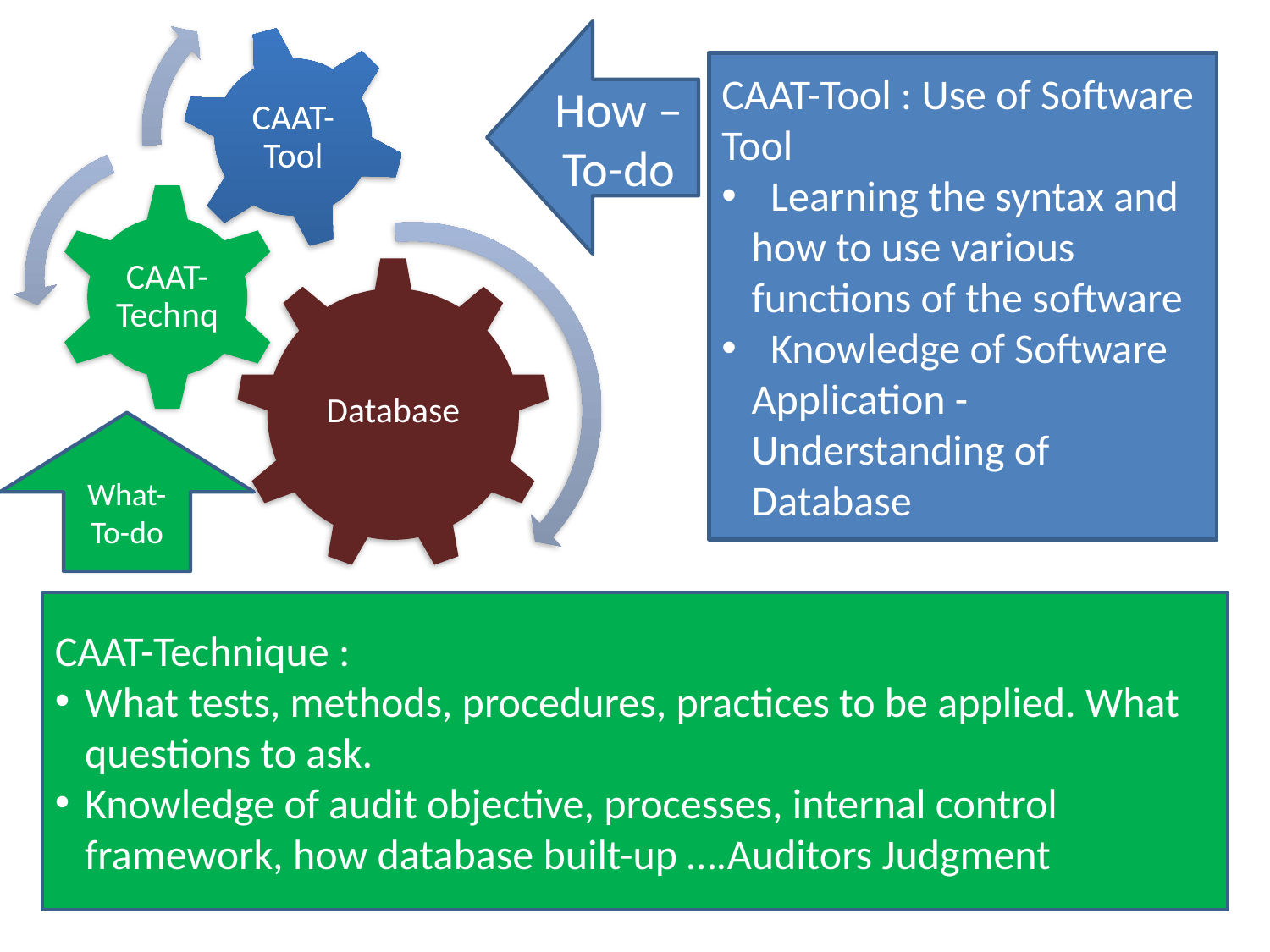

Database
CAAT-Technq
CAAT-Tool
How –To-do
#
CAAT-Tool : Use of Software Tool
  Learning the syntax and how to use various functions of the software
  Knowledge of Software Application - Understanding of Database
What-To-do
CAAT-Technique :
What tests, methods, procedures, practices to be applied. What  questions to ask.
Knowledge of audit objective, processes, internal control framework, how database built-up ….Auditors Judgment